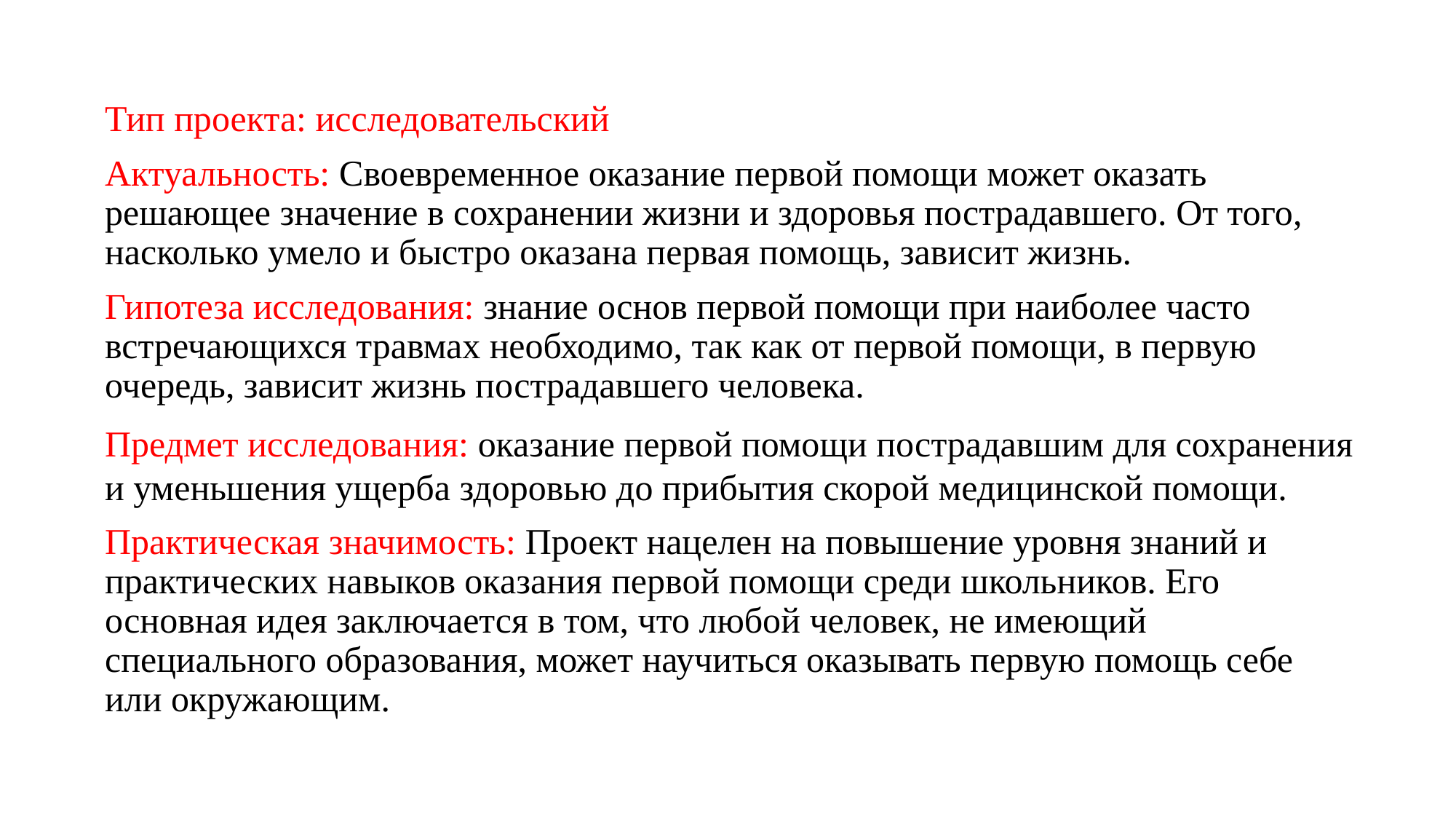

Тип проекта: исследовательский
Актуальность: Своевременное оказание первой помощи может оказать решающее значение в сохранении жизни и здоровья пострадавшего. От того, насколько умело и быстро оказана первая помощь, зависит жизнь.
Гипотеза исследования: знание основ первой помощи при наиболее часто встречающихся травмах необходимо, так как от первой помощи, в первую очередь, зависит жизнь пострадавшего человека.
Предмет исследования: оказание первой помощи пострадавшим для сохранения и уменьшения ущерба здоровью до прибытия скорой медицинской помощи.
Практическая значимость: Проект нацелен на повышение уровня знаний и практических навыков оказания первой помощи среди школьников. Его основная идея заключается в том, что любой человек, не имеющий специального образования, может научиться оказывать первую помощь себе или окружающим.